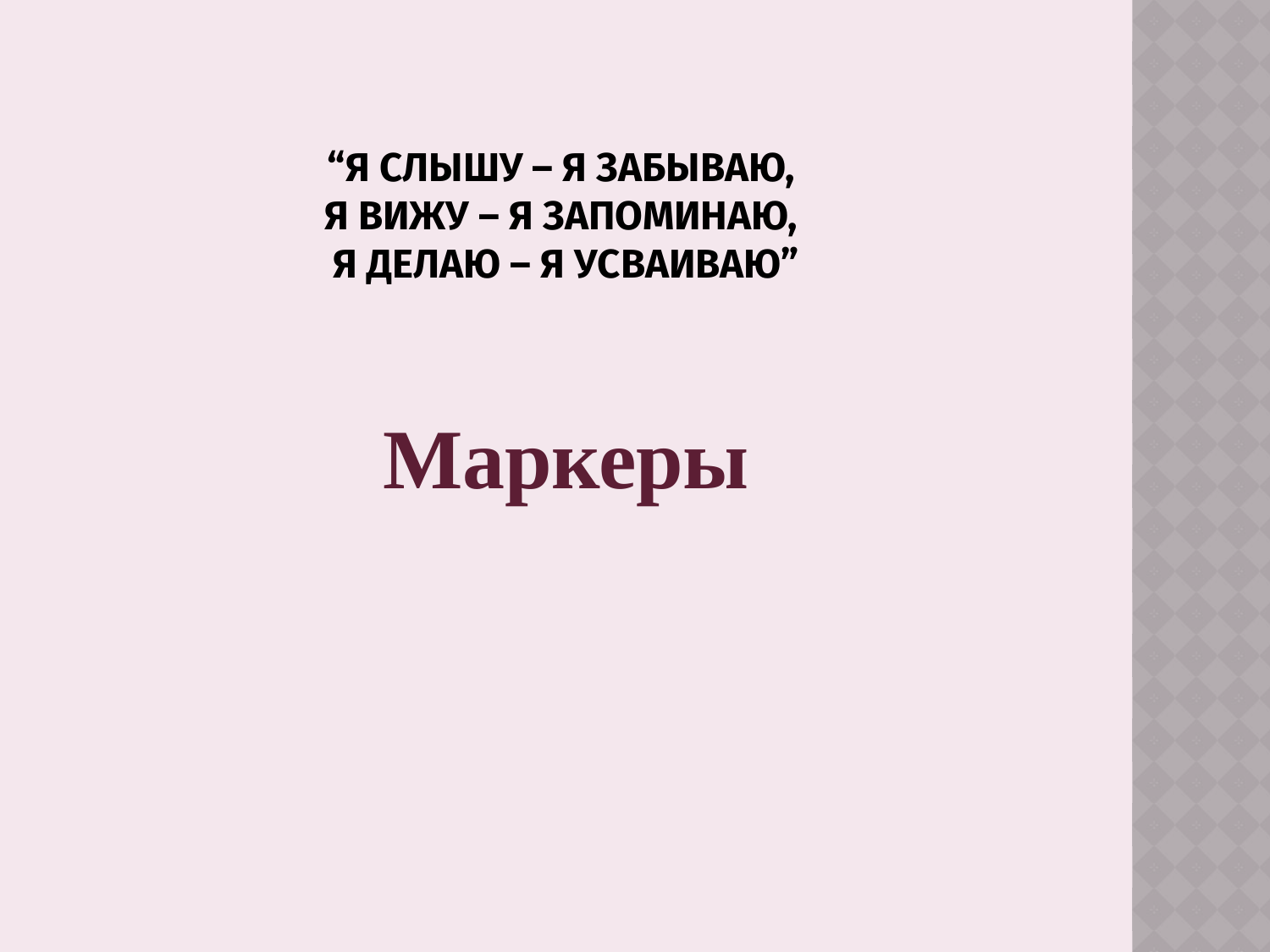

# “Я слышу – я забываю, я вижу – я запоминаю, я делаю – я усваиваю”

Маркеры